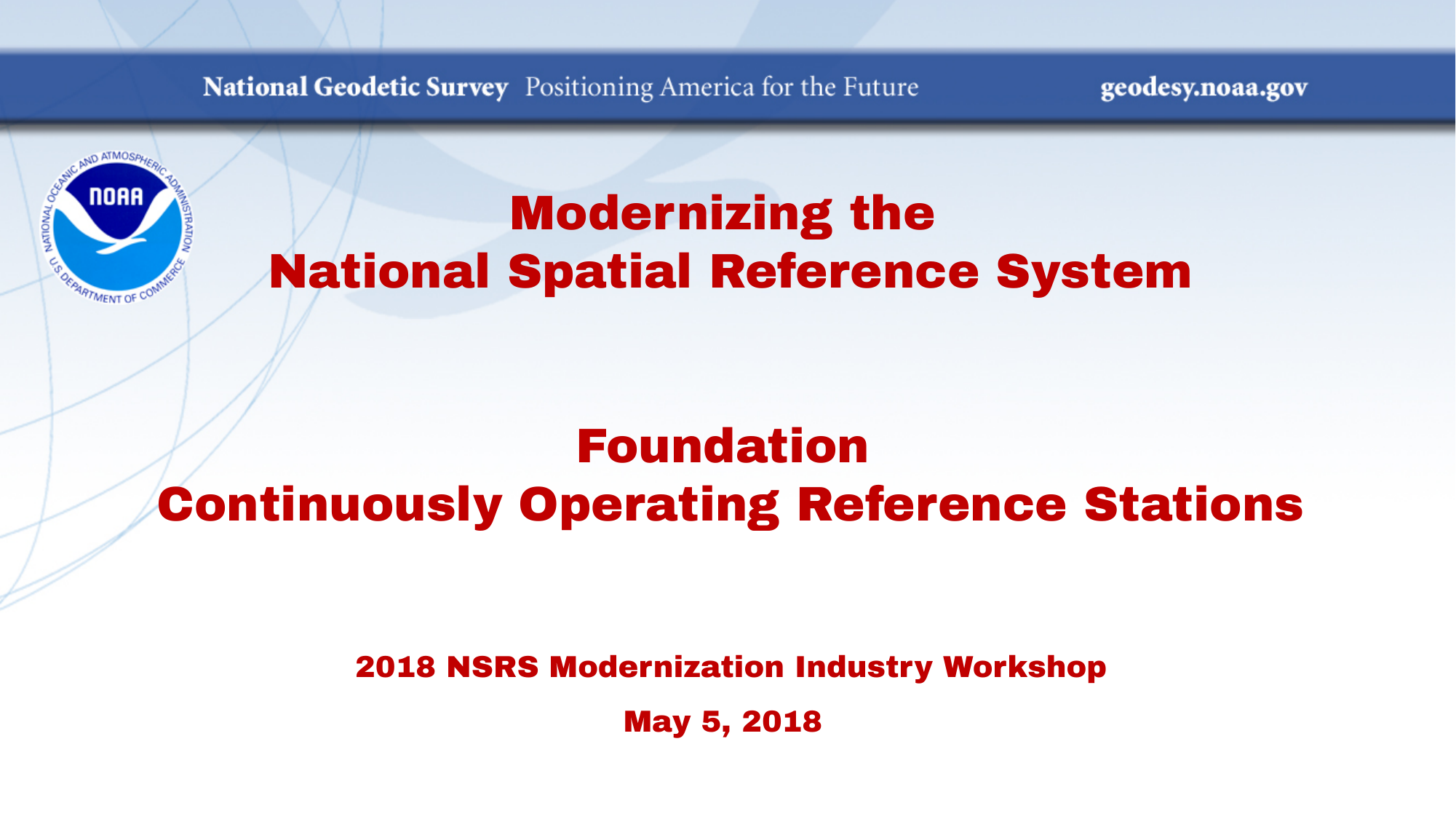

# Modernizing the National Spatial Reference System Foundation Continuously Operating Reference Stations 2018 NSRS Modernization Industry Workshop May 5, 2018